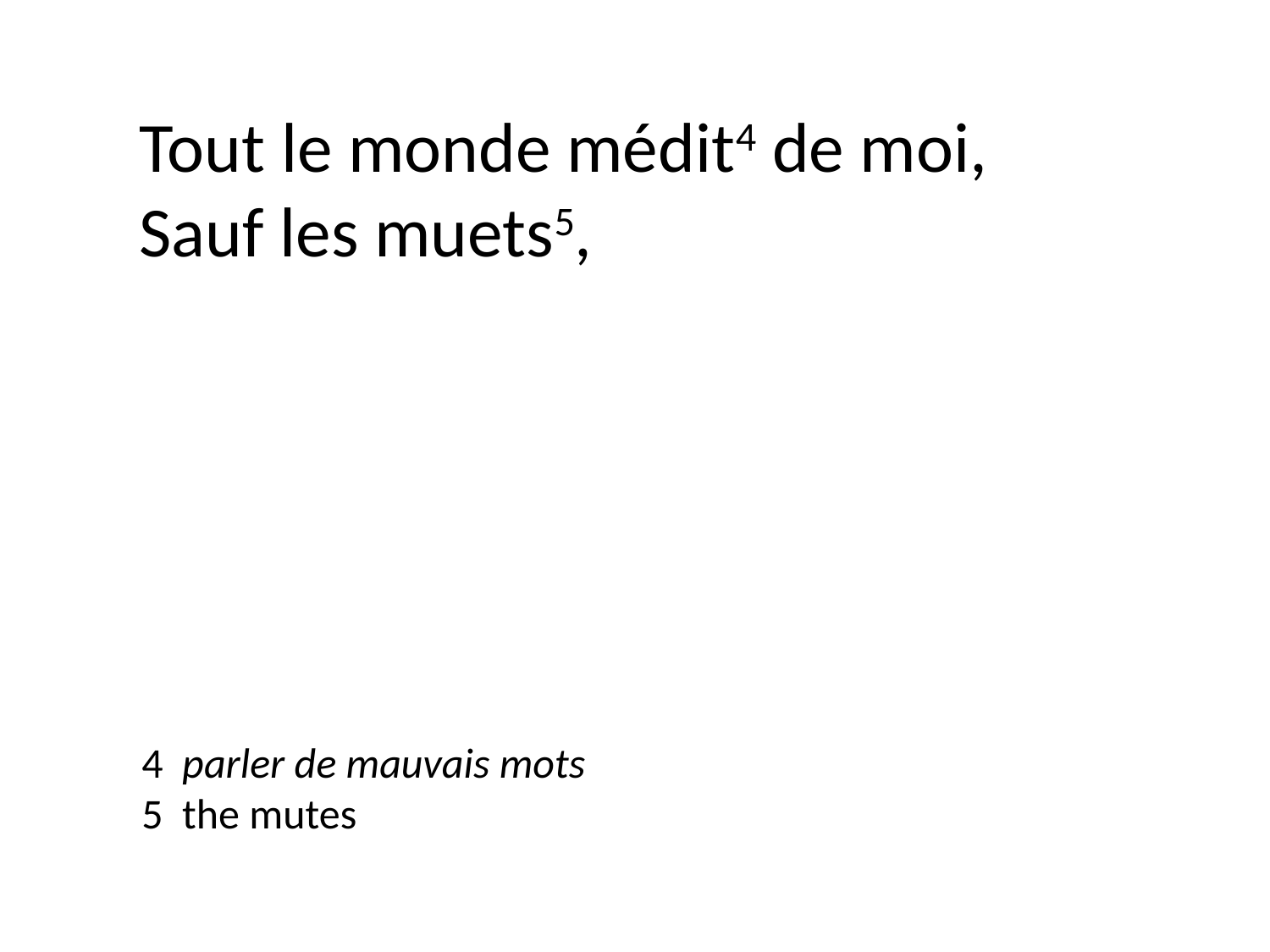

Tout le monde médit4 de moi,
Sauf les muets5,
4  parler de mauvais mots
5  the mutes